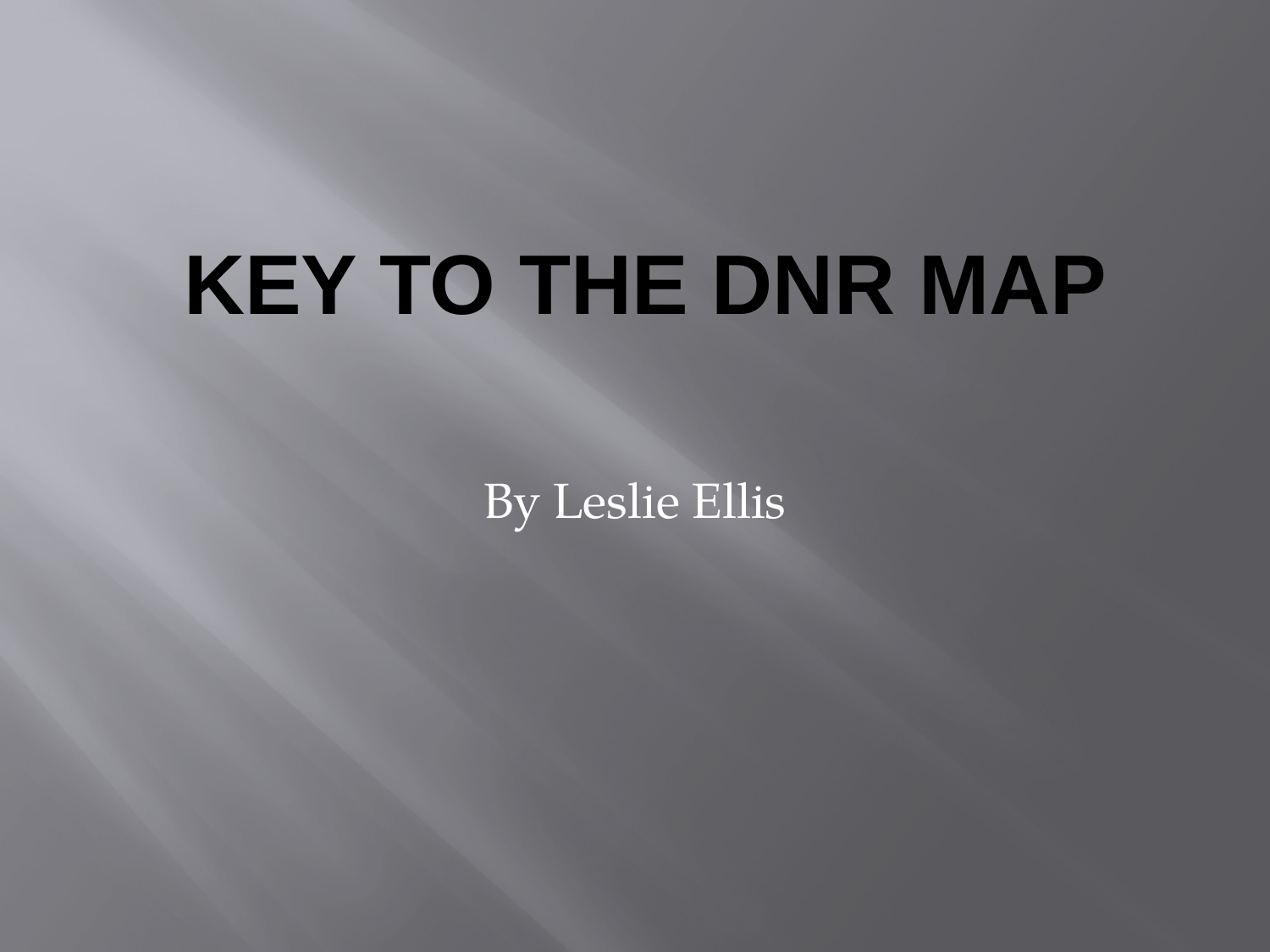

# Key to the DNR map
By Leslie Ellis